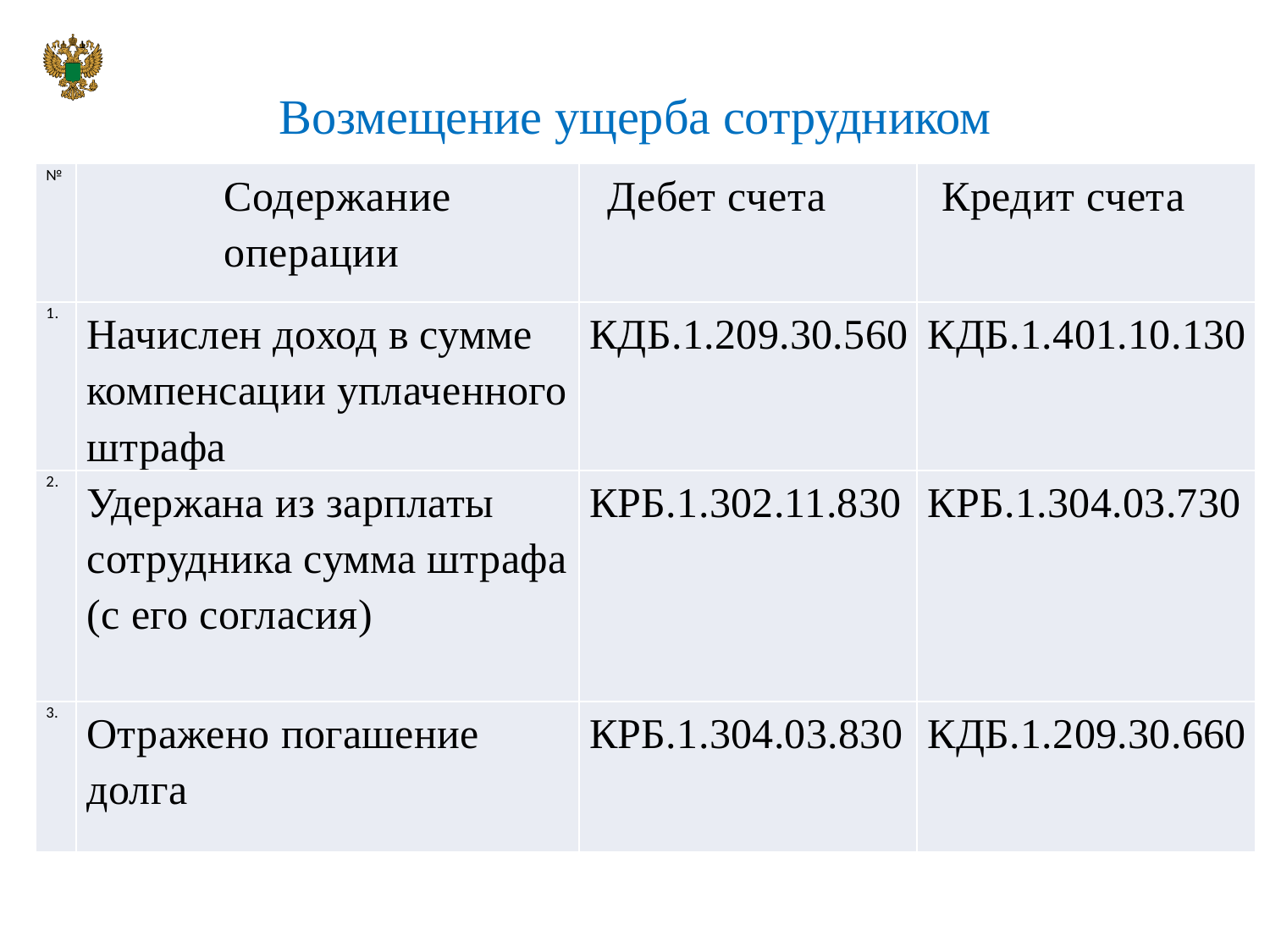

# Возмещение ущерба сотрудником
| № | Содержание операции | Дебет счета | Кредит счета |
| --- | --- | --- | --- |
| 1. | Начислен доход в сумме компенсации уплаченного штрафа | КДБ.1.209.30.560 | КДБ.1.401.10.130 |
| 2. | Удержана из зарплаты сотрудника сумма штрафа (с его согласия) | КРБ.1.302.11.830 | КРБ.1.304.03.730 |
| 3. | Отражено погашение долга | КРБ.1.304.03.830 | КДБ.1.209.30.660 |
21